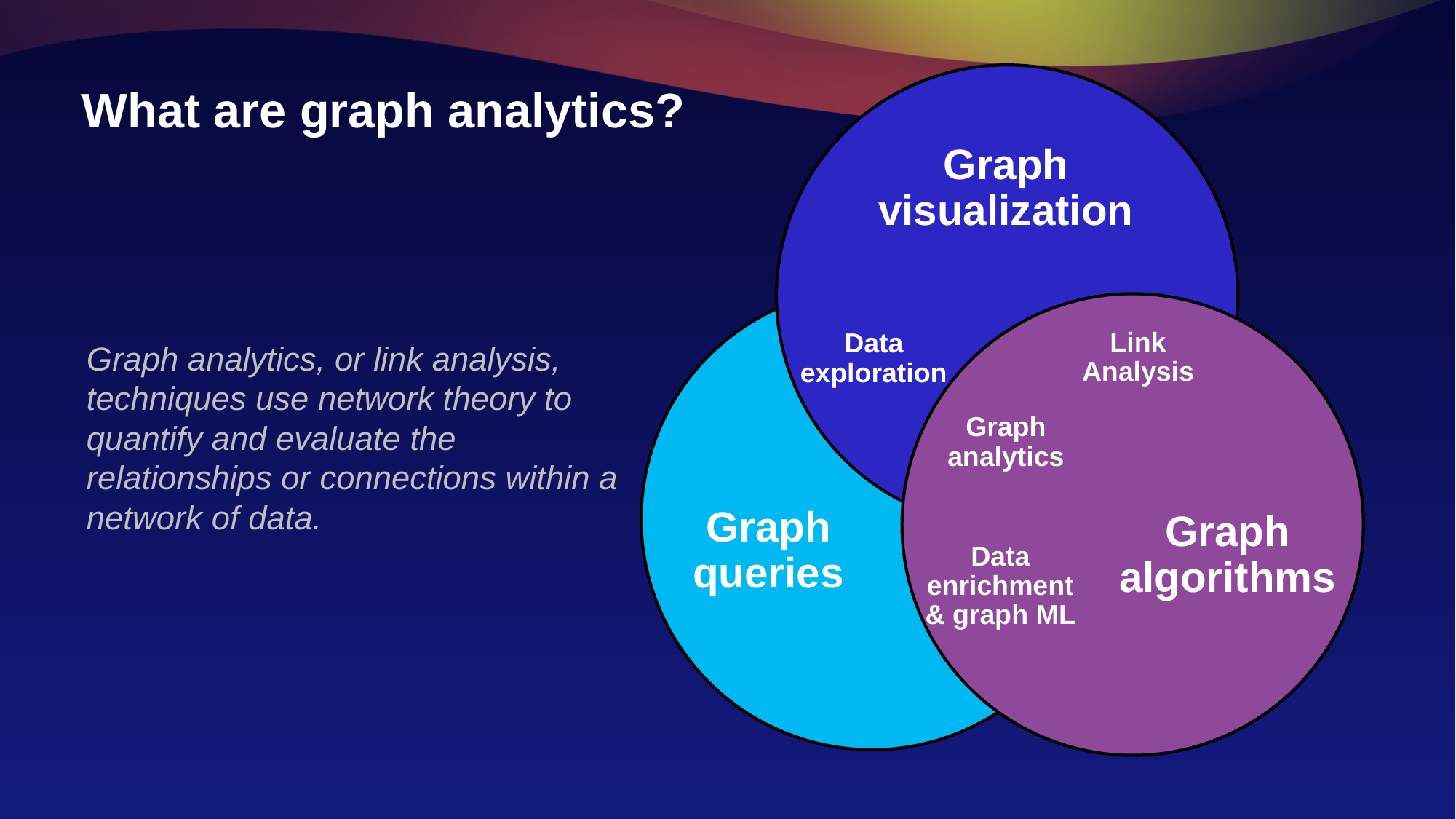

# What are graph analytics?
Graph visualization

Link Analysis
Data exploration
Graph analytics, or link analysis, techniques use network theory to quantify and evaluate the relationships or connections within a network of data.
Graph analytics
Graph queries
Graph algorithms
Data enrichment & graph ML